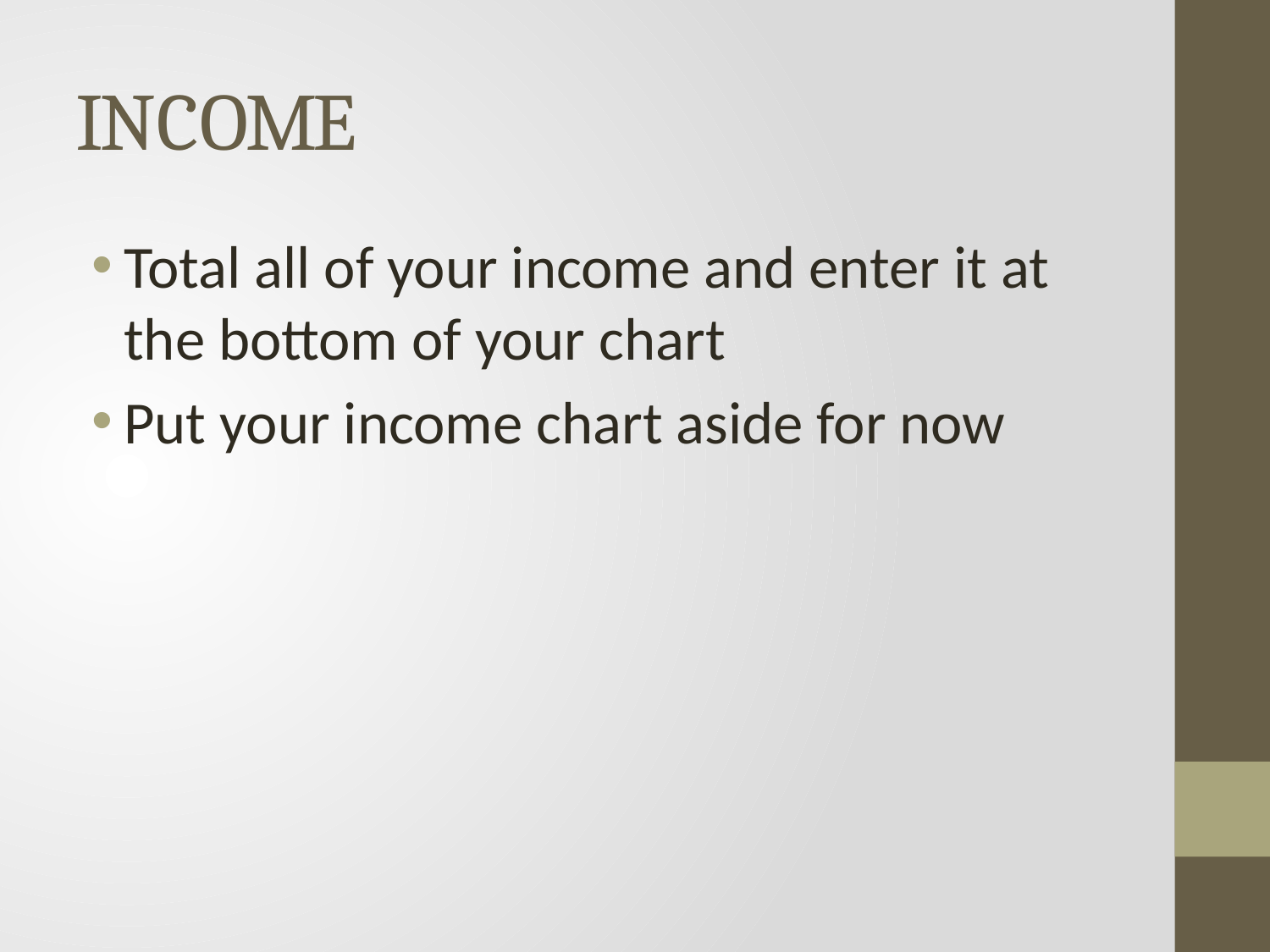

# INCOME
Total all of your income and enter it at the bottom of your chart
Put your income chart aside for now